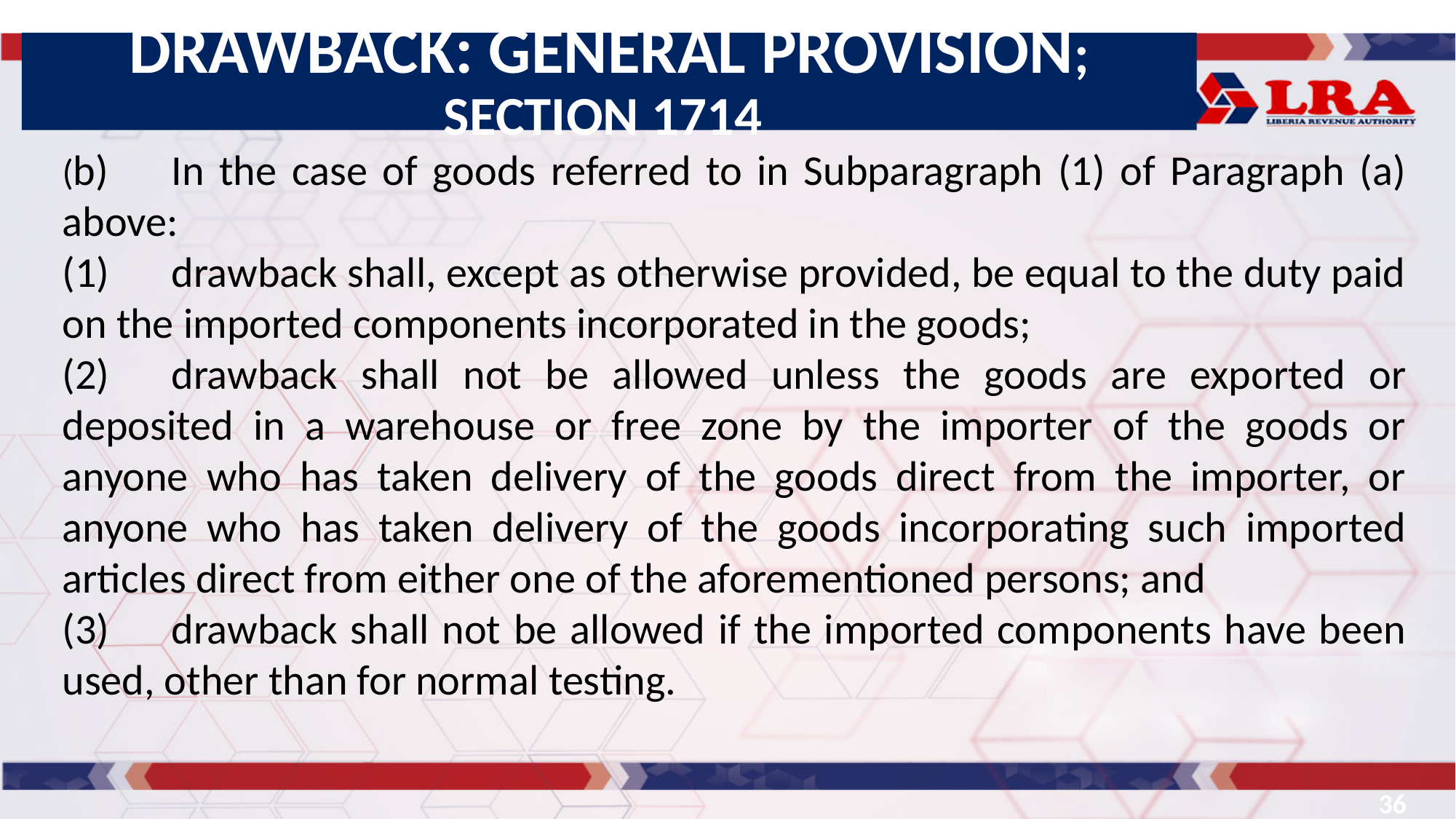

DRAWBACK: GENERAL PROVISION; SECTION 1714

(b)	In the case of goods referred to in Subparagraph (1) of Paragraph (a) above:
(1)	drawback shall, except as otherwise provided, be equal to the duty paid on the imported components incorporated in the goods;
(2)	drawback shall not be allowed unless the goods are exported or deposited in a warehouse or free zone by the importer of the goods or anyone who has taken delivery of the goods direct from the importer, or anyone who has taken delivery of the goods incorporating such imported articles direct from either one of the aforementioned persons; and
(3)	drawback shall not be allowed if the imported components have been used, other than for normal testing.

36